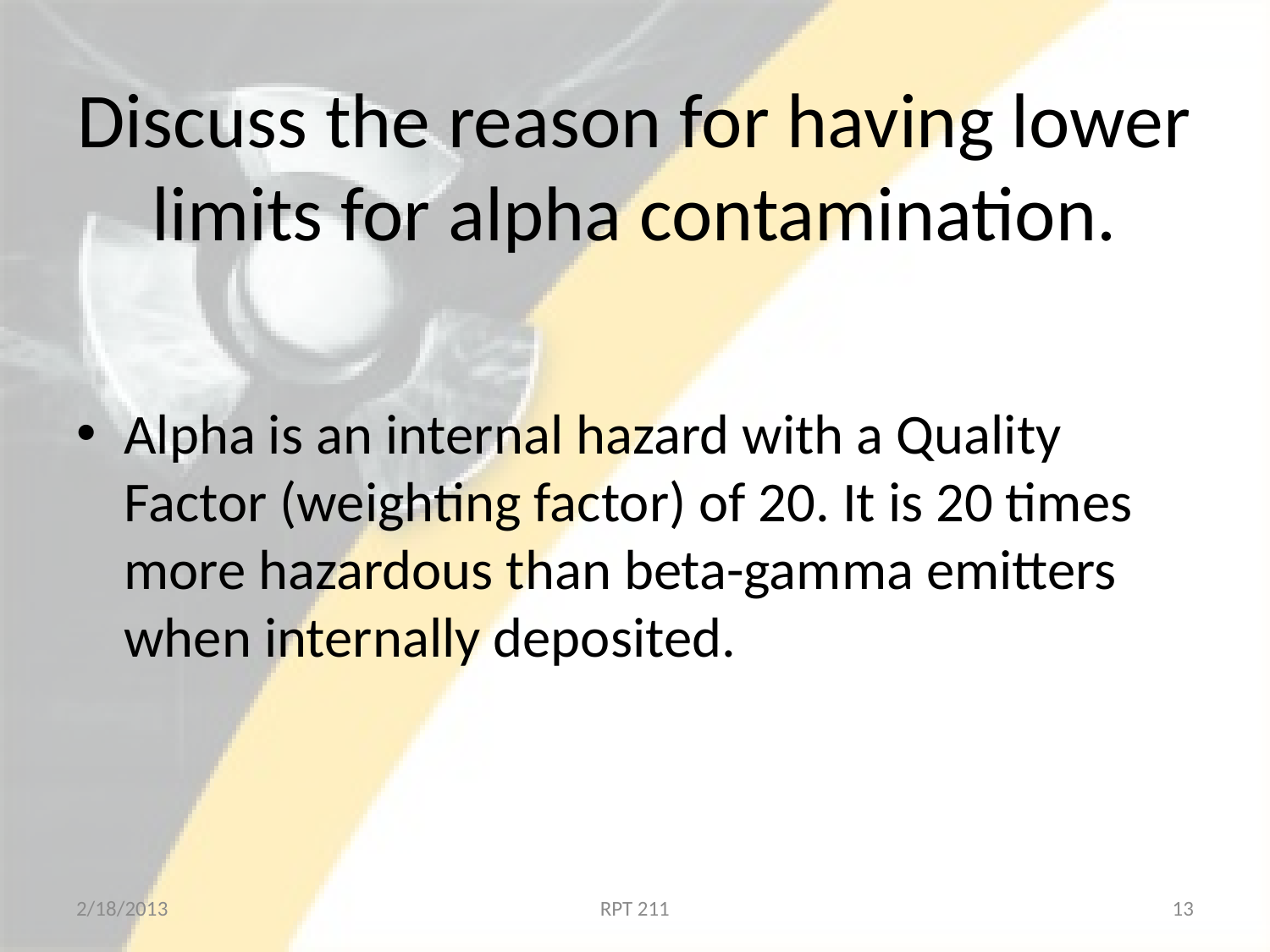

# Discuss the reason for having lower limits for alpha contamination.
Alpha is an internal hazard with a Quality Factor (weighting factor) of 20. It is 20 times more hazardous than beta-gamma emitters when internally deposited.

2/18/2013
RPT 211
13